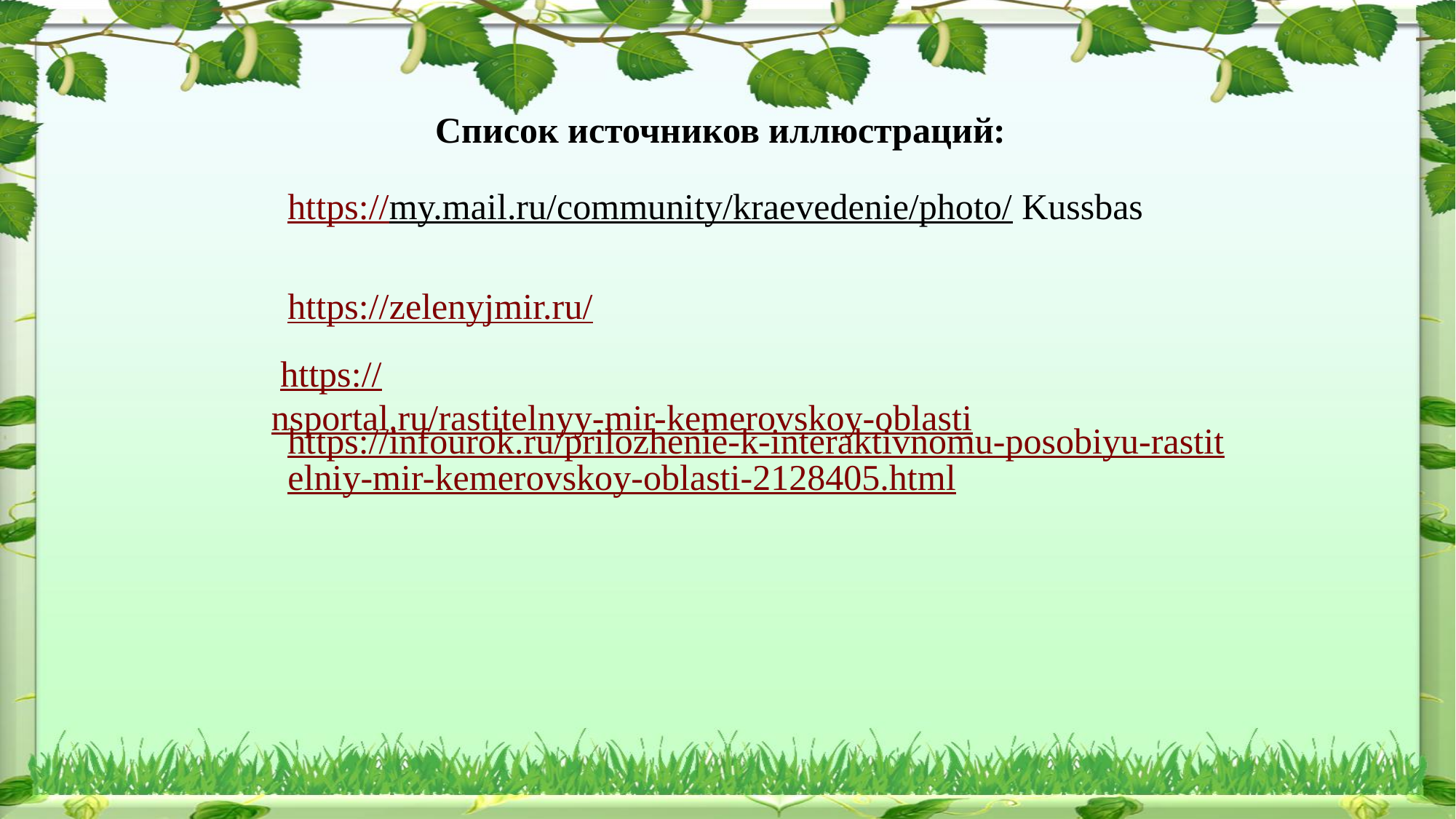

Список источников иллюстраций:

https://my.mail.ru/community/kraevedenie/photo/ Kussbas

https://zelenyjmir.ru/
 https://nsportal.ru/rastitelnyy-mir-kemerovskoy-oblasti
https://infourok.ru/prilozhenie-k-interaktivnomu-posobiyu-rastitelniy-mir-kemerovskoy-oblasti-2128405.html